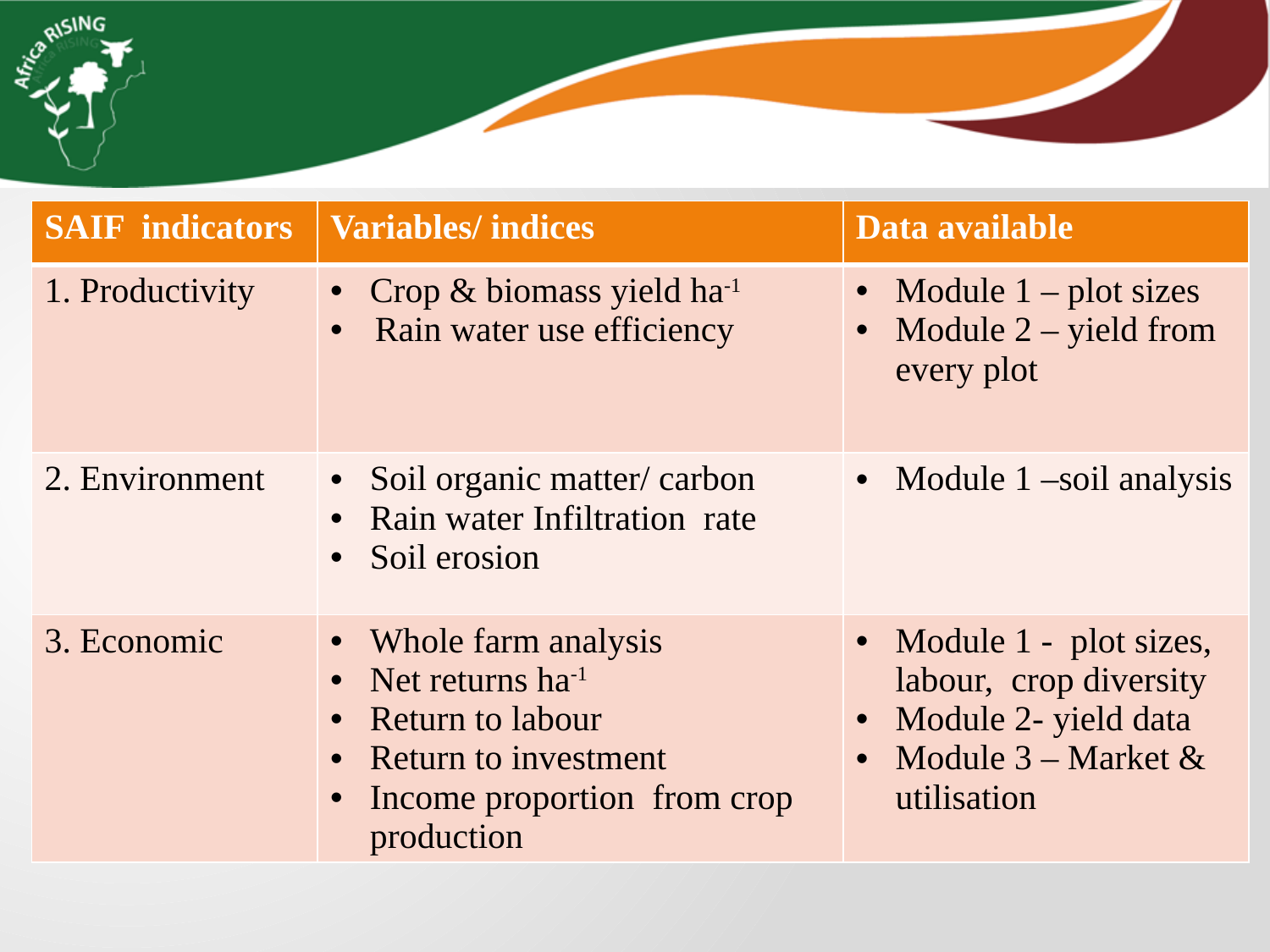

| SAIF indicators | Variables/ indices | Data available |
| --- | --- | --- |
| 1. Productivity | Crop & biomass yield ha-1 Rain water use efficiency | Module 1 – plot sizes Module 2 – yield from every plot |
| 2. Environment | Soil organic matter/ carbon Rain water Infiltration rate Soil erosion | Module 1 –soil analysis |
| 3. Economic | Whole farm analysis Net returns ha-1 Return to labour Return to investment Income proportion from crop production | Module 1 - plot sizes, labour, crop diversity Module 2- yield data Module 3 – Market & utilisation |